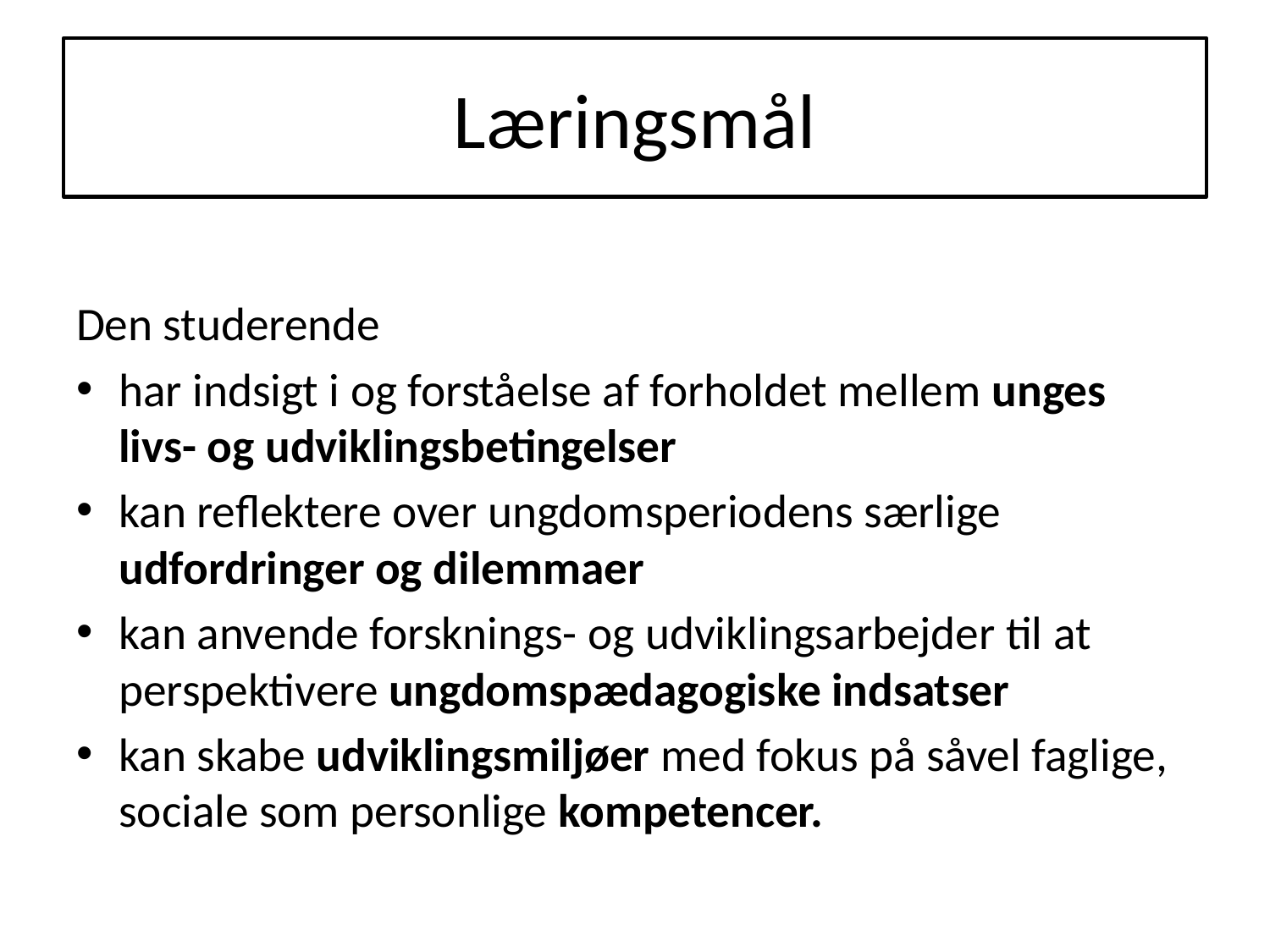

# Læringsmål

Den studerende
har indsigt i og forståelse af forholdet mellem unges livs- og udviklingsbetingelser
kan reflektere over ungdomsperiodens særlige udfordringer og dilemmaer
kan anvende forsknings- og udviklingsarbejder til at perspektivere ungdomspædagogiske indsatser
kan skabe udviklingsmiljøer med fokus på såvel faglige, sociale som personlige kompetencer.